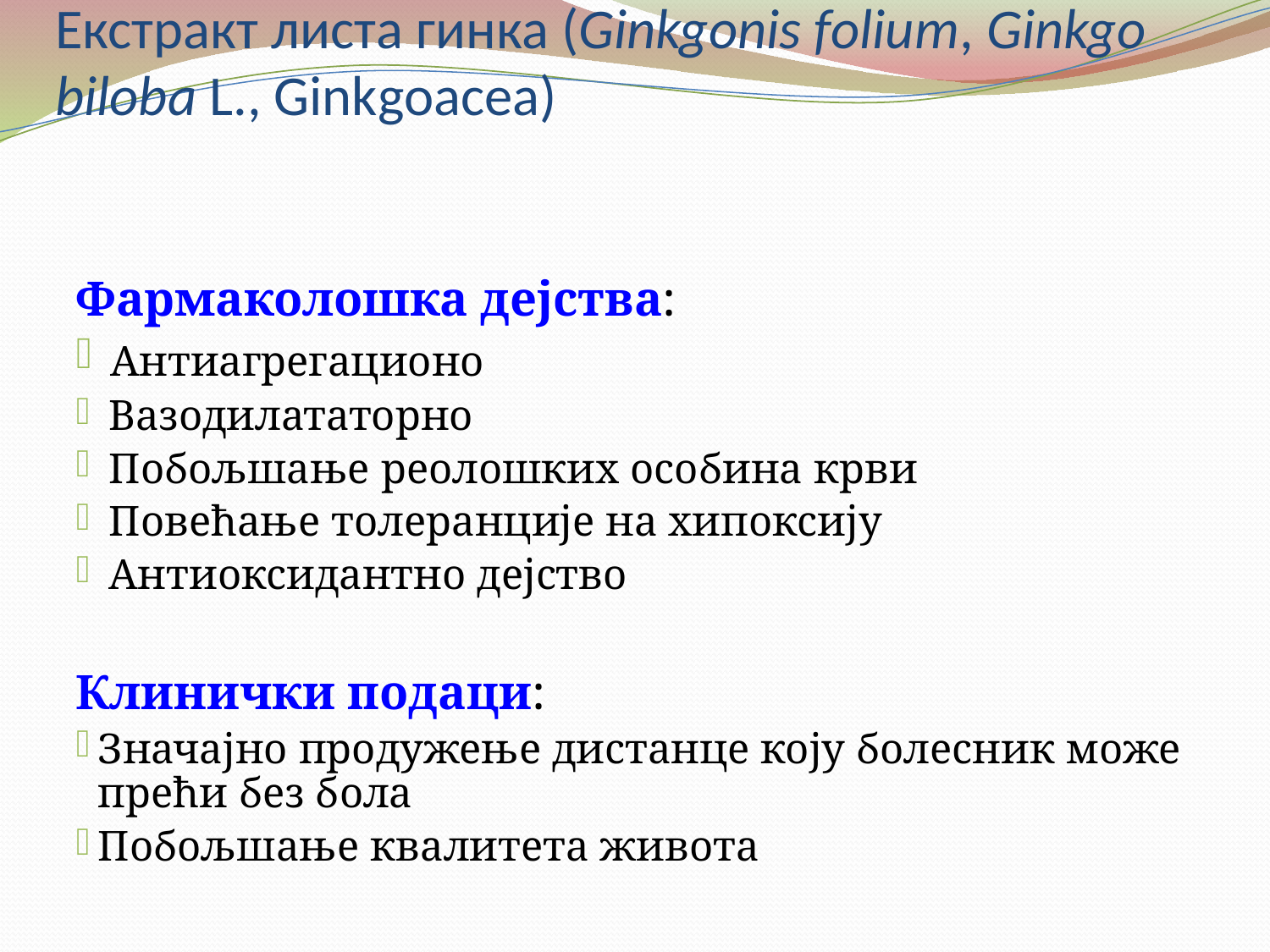

# Екстракт листа гинка (Ginkgonis folium, Ginkgo biloba L., Ginkgoacea)
Фармаколошка дејства:
 Антиагрегационо
 Вазодилататорно
 Побољшање реолошких особина крви
 Повећање толеранције на хипоксију
 Антиоксидантно дејство

Клинички подаци:
Значајно продужење дистанце коју болесник може прећи без бола
Побољшање квалитета живота